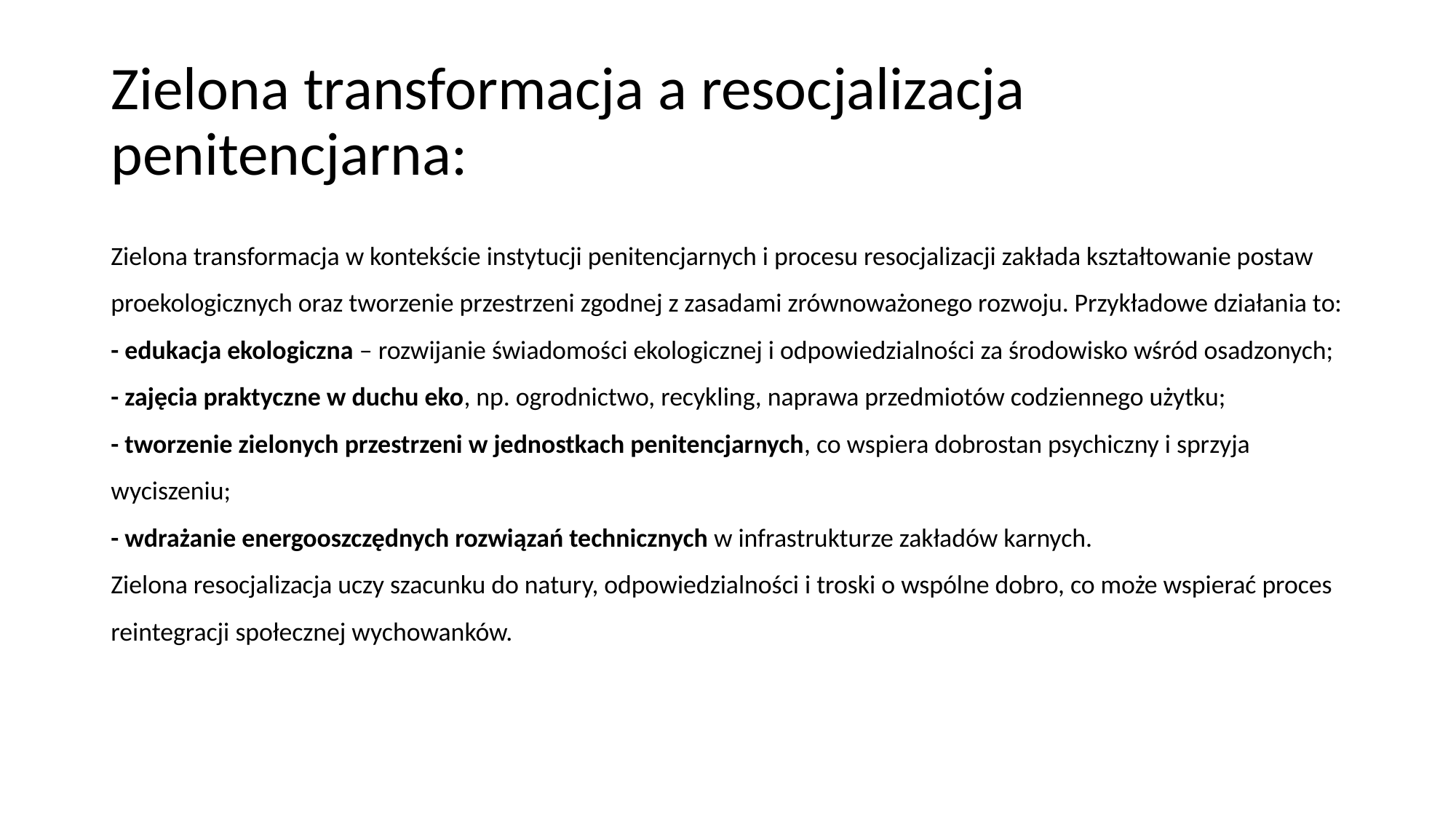

# Zielona transformacja a resocjalizacja penitencjarna:
Zielona transformacja w kontekście instytucji penitencjarnych i procesu resocjalizacji zakłada kształtowanie postaw proekologicznych oraz tworzenie przestrzeni zgodnej z zasadami zrównoważonego rozwoju. Przykładowe działania to:
- edukacja ekologiczna – rozwijanie świadomości ekologicznej i odpowiedzialności za środowisko wśród osadzonych;
- zajęcia praktyczne w duchu eko, np. ogrodnictwo, recykling, naprawa przedmiotów codziennego użytku;
- tworzenie zielonych przestrzeni w jednostkach penitencjarnych, co wspiera dobrostan psychiczny i sprzyja wyciszeniu;
- wdrażanie energooszczędnych rozwiązań technicznych w infrastrukturze zakładów karnych.
Zielona resocjalizacja uczy szacunku do natury, odpowiedzialności i troski o wspólne dobro, co może wspierać proces reintegracji społecznej wychowanków.